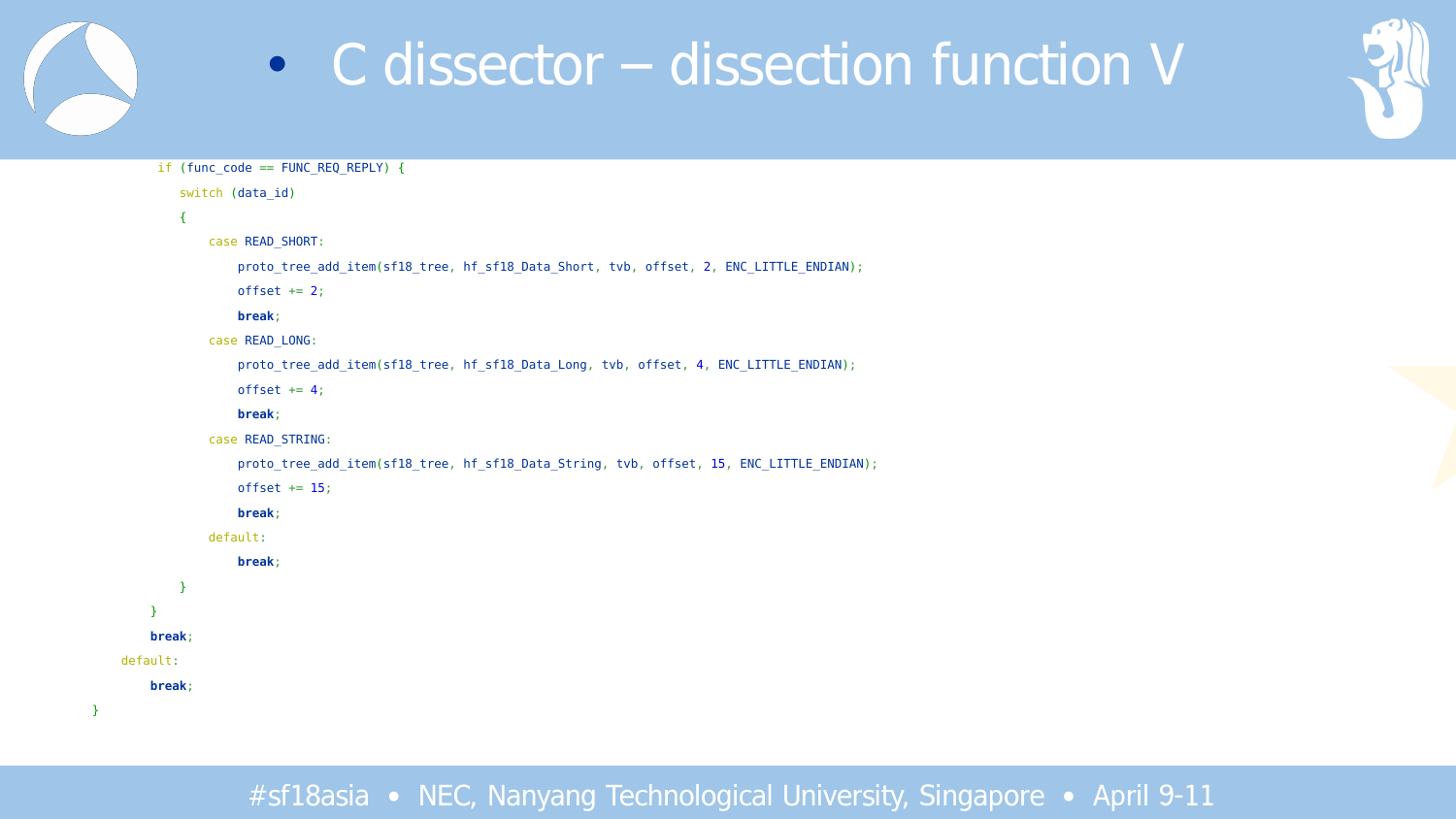

C dissector – dissection function V
           if (func_code == FUNC_REQ_REPLY) {
              switch (data_id)
              {
                  case READ_SHORT:
                      proto_tree_add_item(sf18_tree, hf_sf18_Data_Short, tvb, offset, 2, ENC_LITTLE_ENDIAN);
                      offset += 2;
                      break;
                  case READ_LONG:
                      proto_tree_add_item(sf18_tree, hf_sf18_Data_Long, tvb, offset, 4, ENC_LITTLE_ENDIAN);
                      offset += 4;
                      break;
                  case READ_STRING:
                      proto_tree_add_item(sf18_tree, hf_sf18_Data_String, tvb, offset, 15, ENC_LITTLE_ENDIAN);
                      offset += 15;
                      break;
                  default:
                      break;
              }
          }
          break;
      default:
          break;
  }